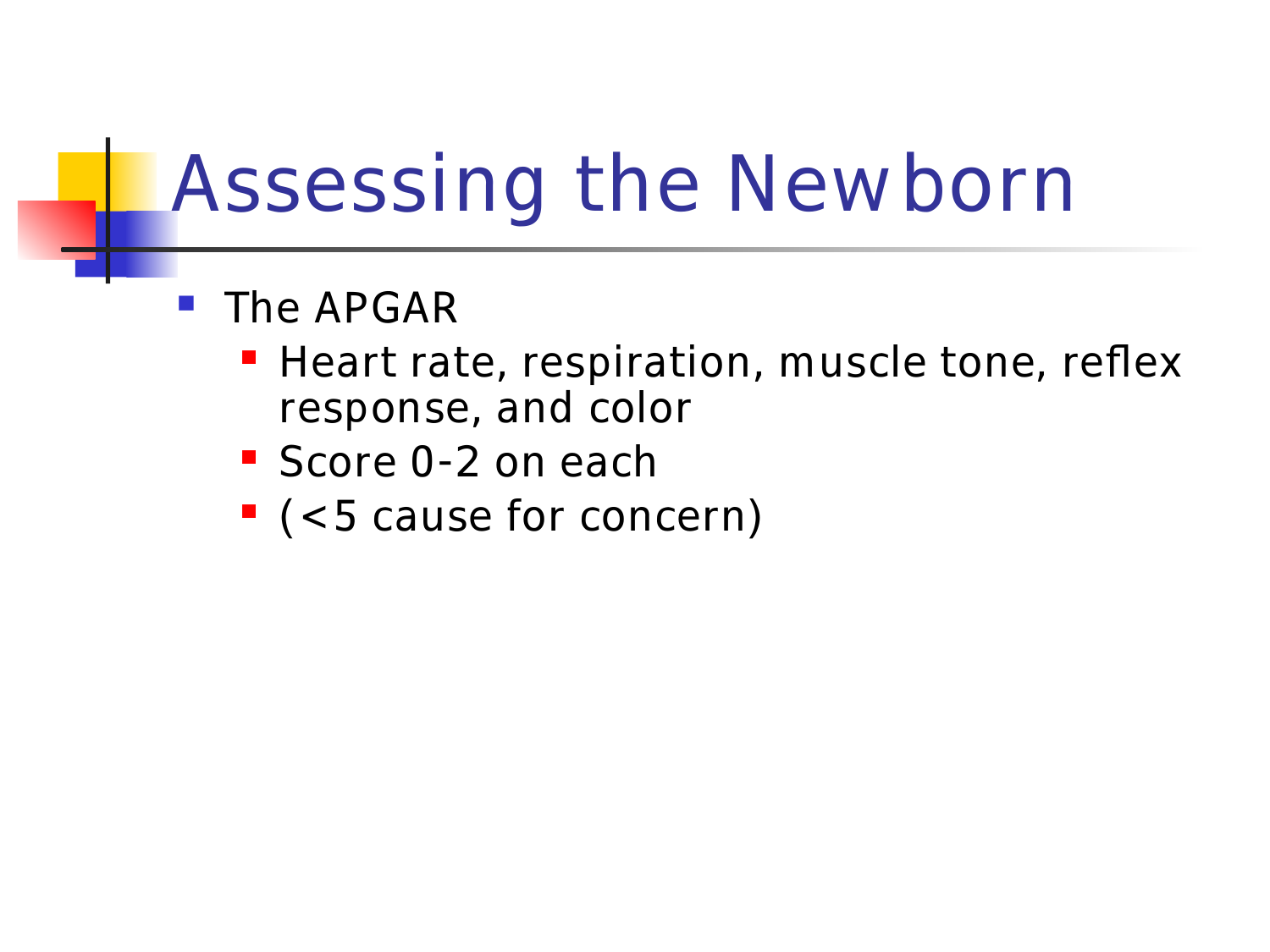

# Assessing the Newborn
The APGAR
Heart rate, respiration, muscle tone, reflex response, and color
Score 0-2 on each
(<5 cause for concern)